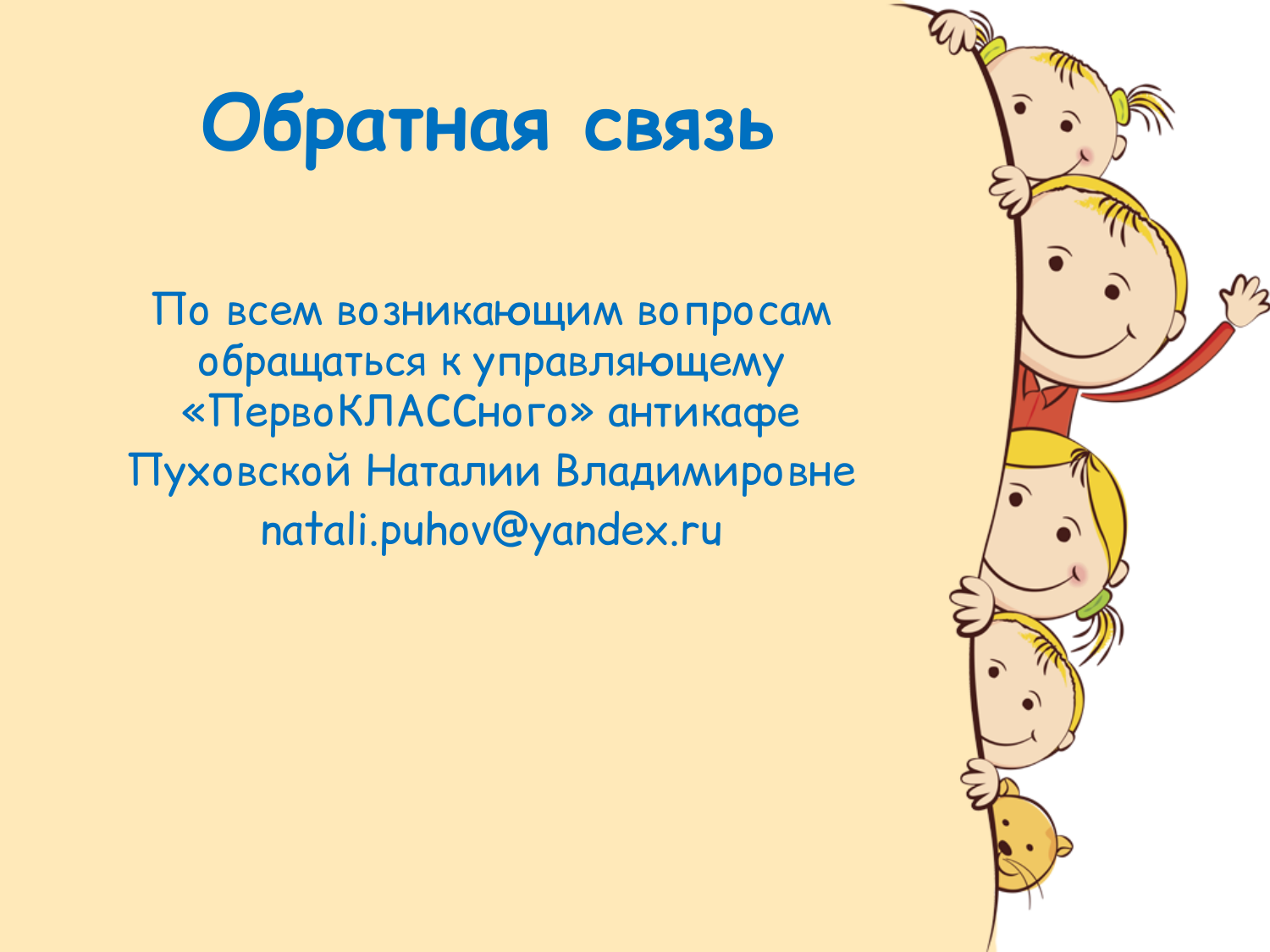

# Обратная связь
По всем возникающим вопросам обращаться к управляющему «ПервоКЛАССного» антикафе
Пуховской Наталии Владимировне
natali.puhov@yandex.ru